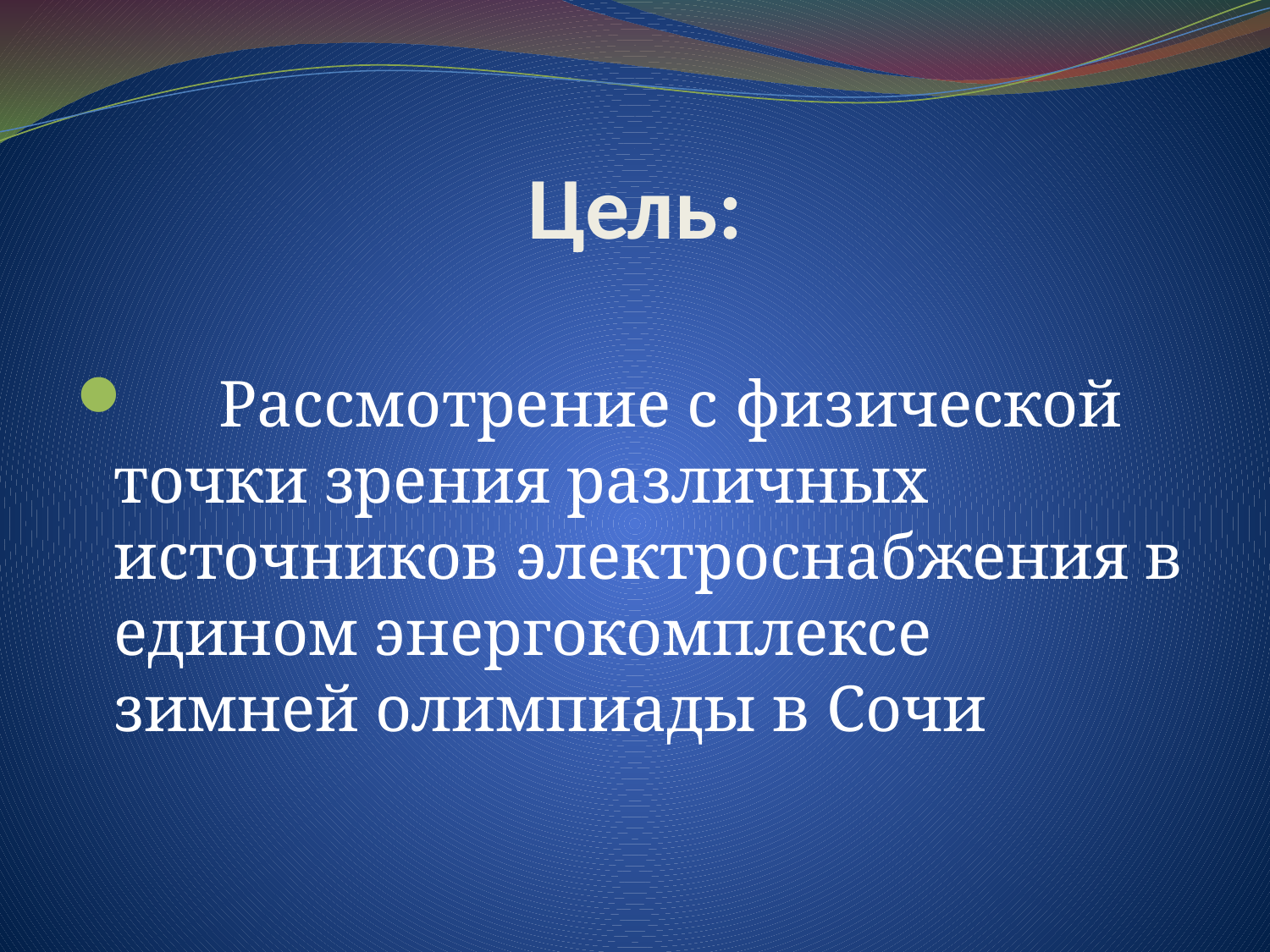

# Цель:

     Рассмотрение с физической точки зрения различных источников электроснабжения в едином энергокомплексе зимней олимпиады в Сочи